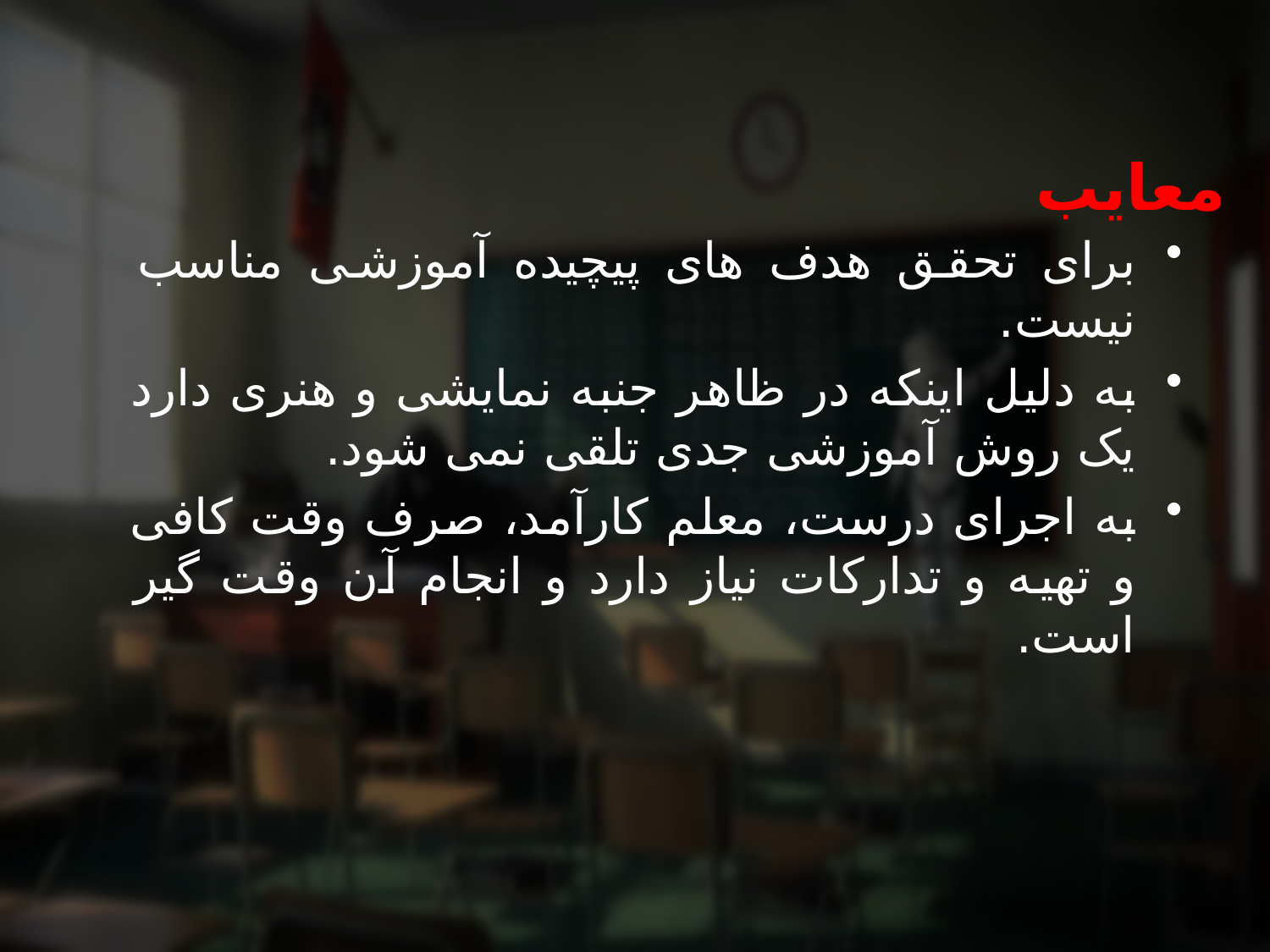

#
معایب
برای تحقق هدف های پیچیده آموزشی مناسب نیست.
به دلیل اینکه در ظاهر جنبه نمایشی و هنری دارد یک روش آموزشی جدی تلقی نمی شود.
به اجرای درست، معلم کارآمد، صرف وقت کافی و تهیه و تدارکات نیاز دارد و انجام آن وقت گیر است.